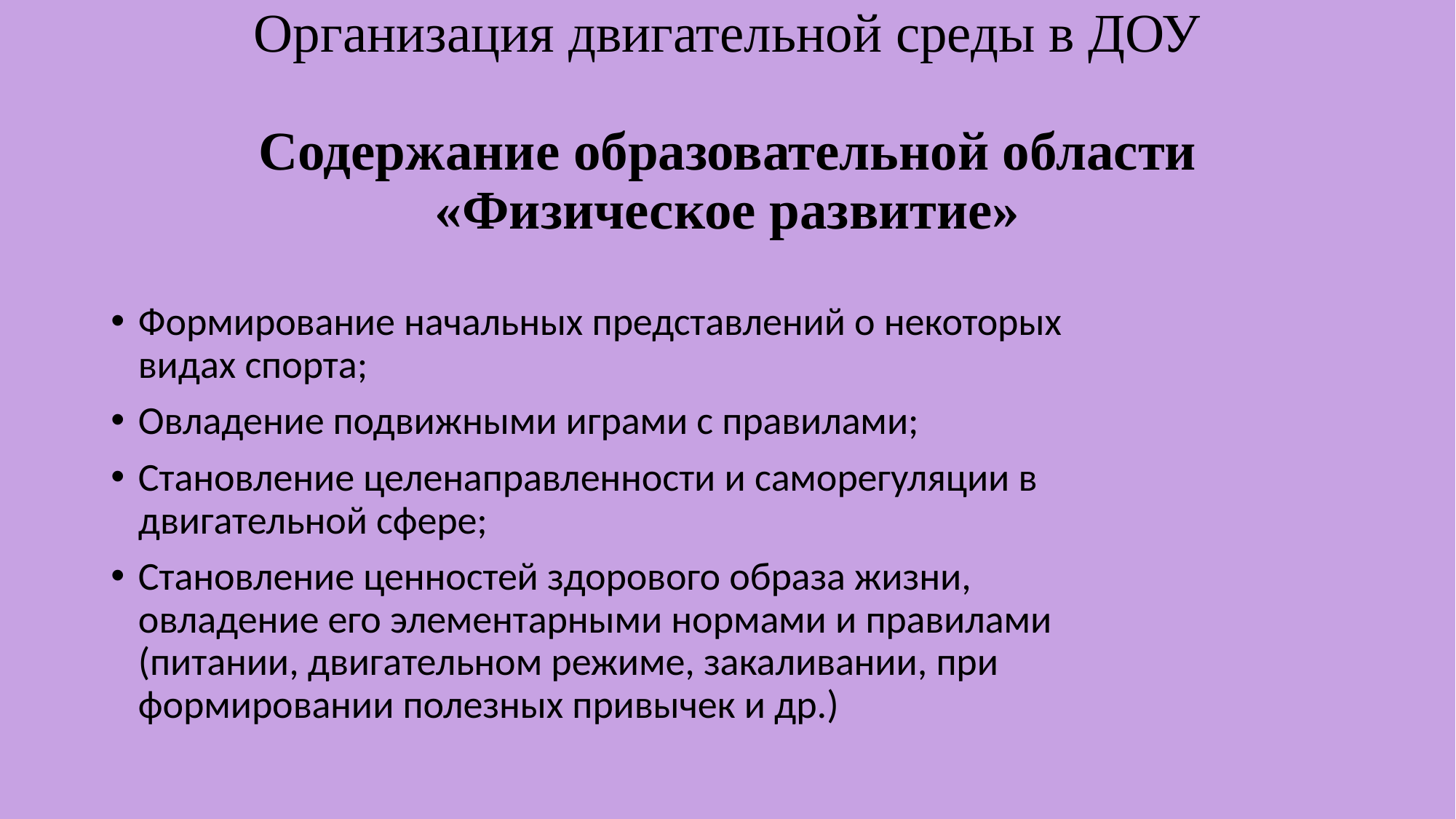

# Организация двигательной среды в ДОУ Содержание образовательной области «Физическое развитие»
Формирование начальных представлений о некоторых видах спорта;
Овладение подвижными играми с правилами;
Становление целенаправленности и саморегуляции в двигательной сфере;
Становление ценностей здорового образа жизни, овладение его элементарными нормами и правилами (питании, двигательном режиме, закаливании, при формировании полезных привычек и др.)